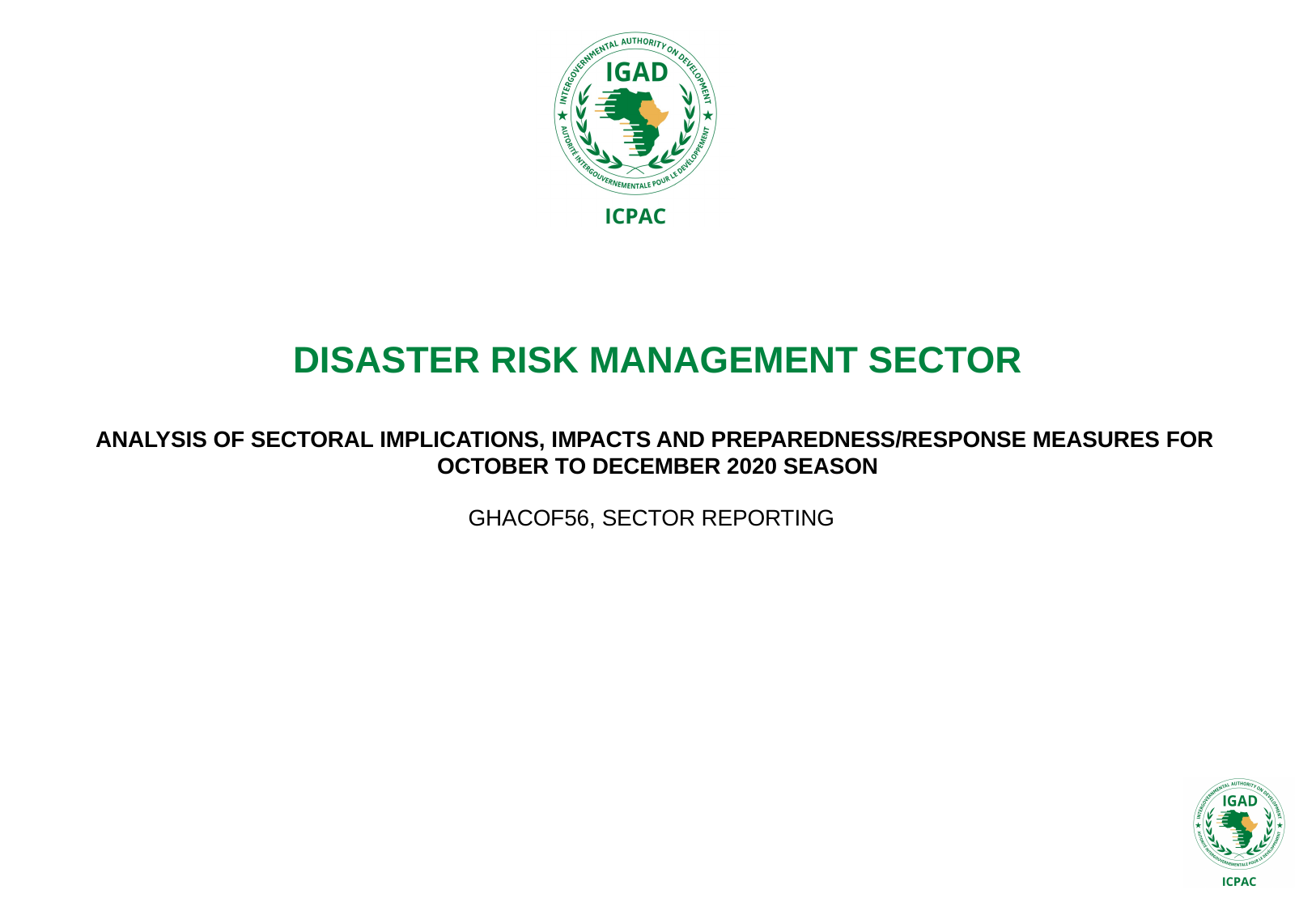

# disaster risk management SECTOR Analysis OF sectoral IMPLICATIONS, impacts and Preparedness/RESPONSE Measures for October to December 2020 season ghacof56, Sector reporting